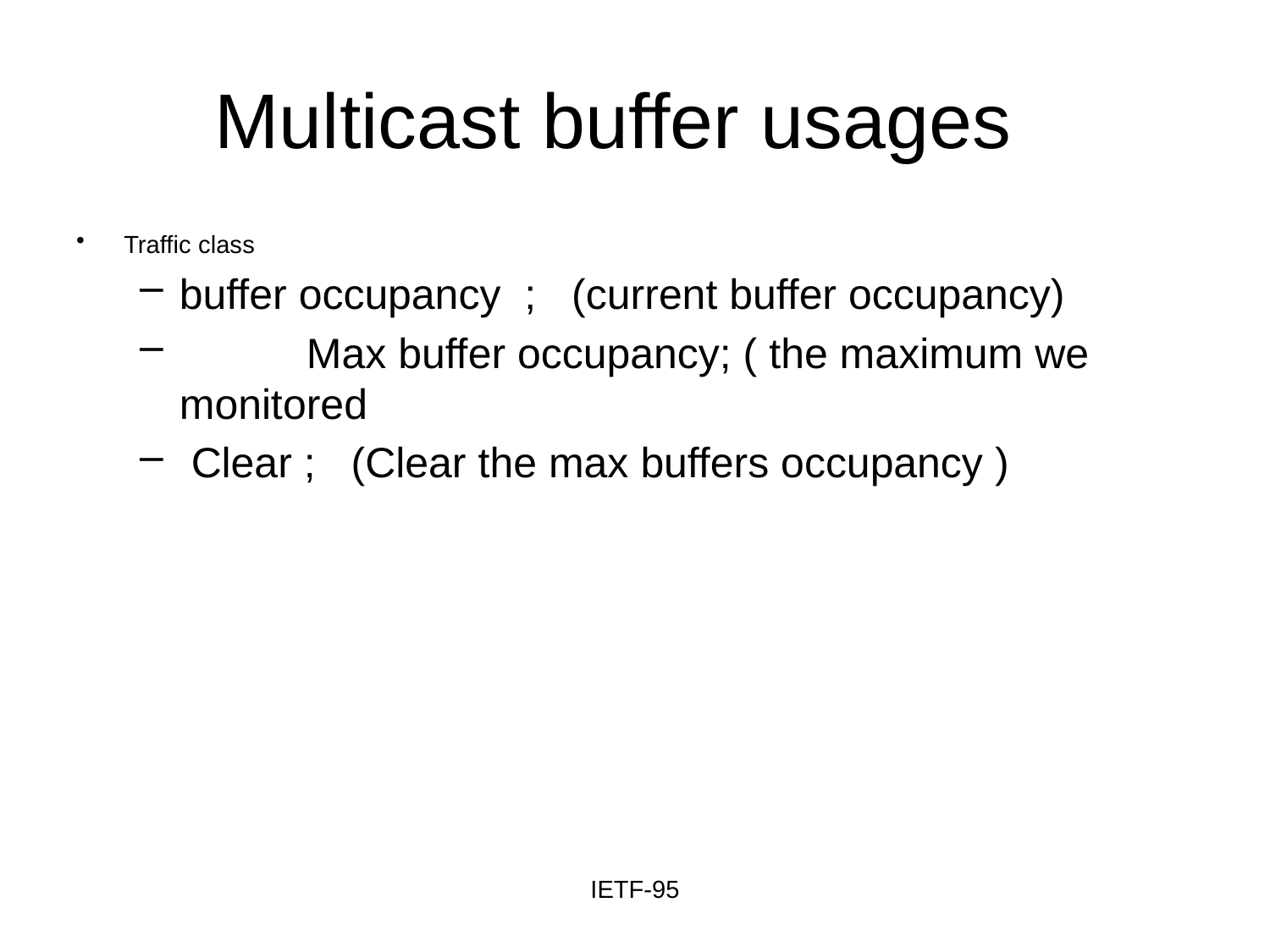

# Multicast buffer usages
Traffic class
buffer occupancy  ;   (current buffer occupancy)
	Max buffer occupancy; ( the maximum we monitored
 Clear ;   (Clear the max buffers occupancy )

IETF-95